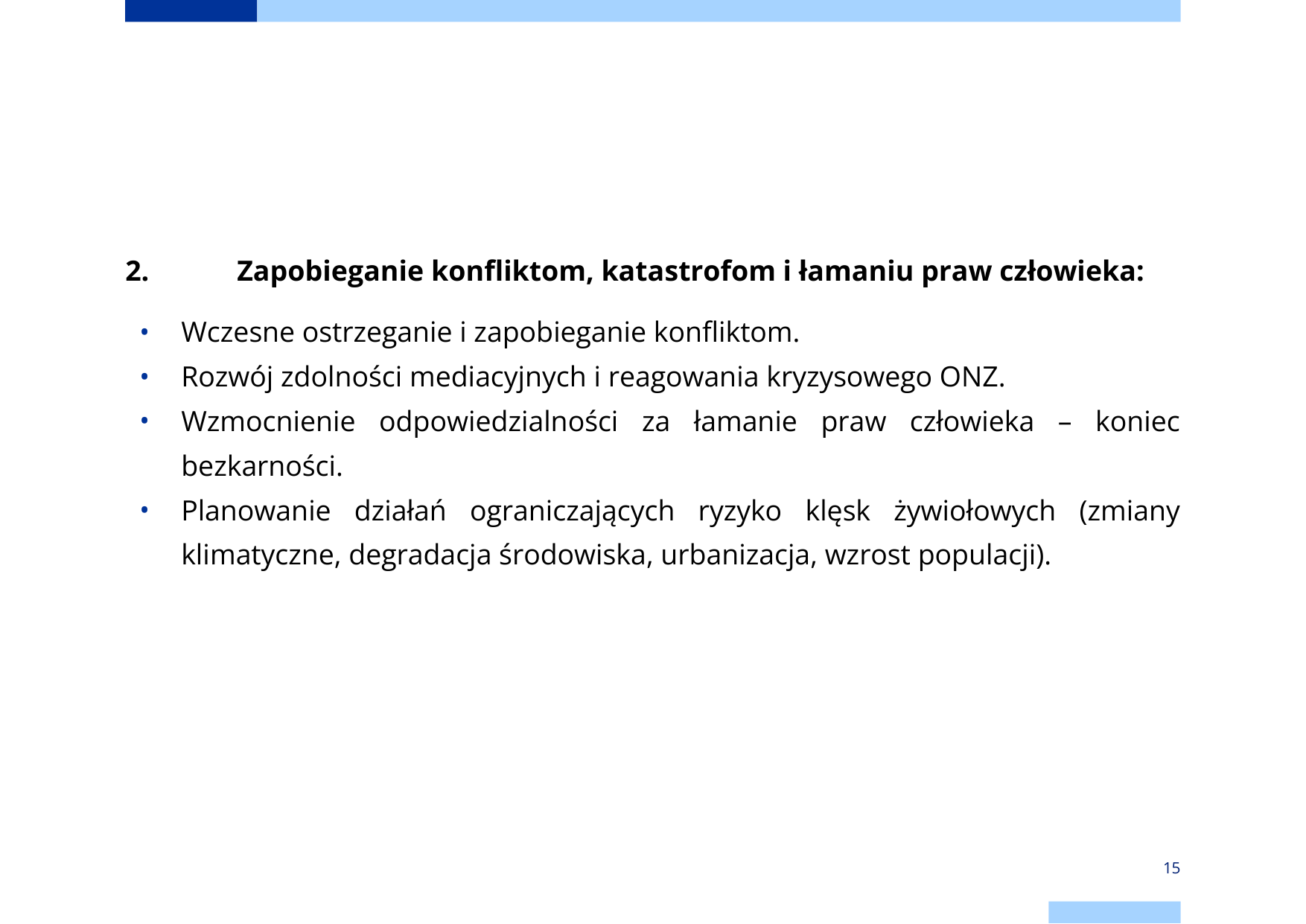

#
2.	Zapobieganie konfliktom, katastrofom i łamaniu praw człowieka:
Wczesne ostrzeganie i zapobieganie konfliktom.
Rozwój zdolności mediacyjnych i reagowania kryzysowego ONZ.
Wzmocnienie odpowiedzialności za łamanie praw człowieka – koniec bezkarności.
Planowanie działań ograniczających ryzyko klęsk żywiołowych (zmiany klimatyczne, degradacja środowiska, urbanizacja, wzrost populacji).

15